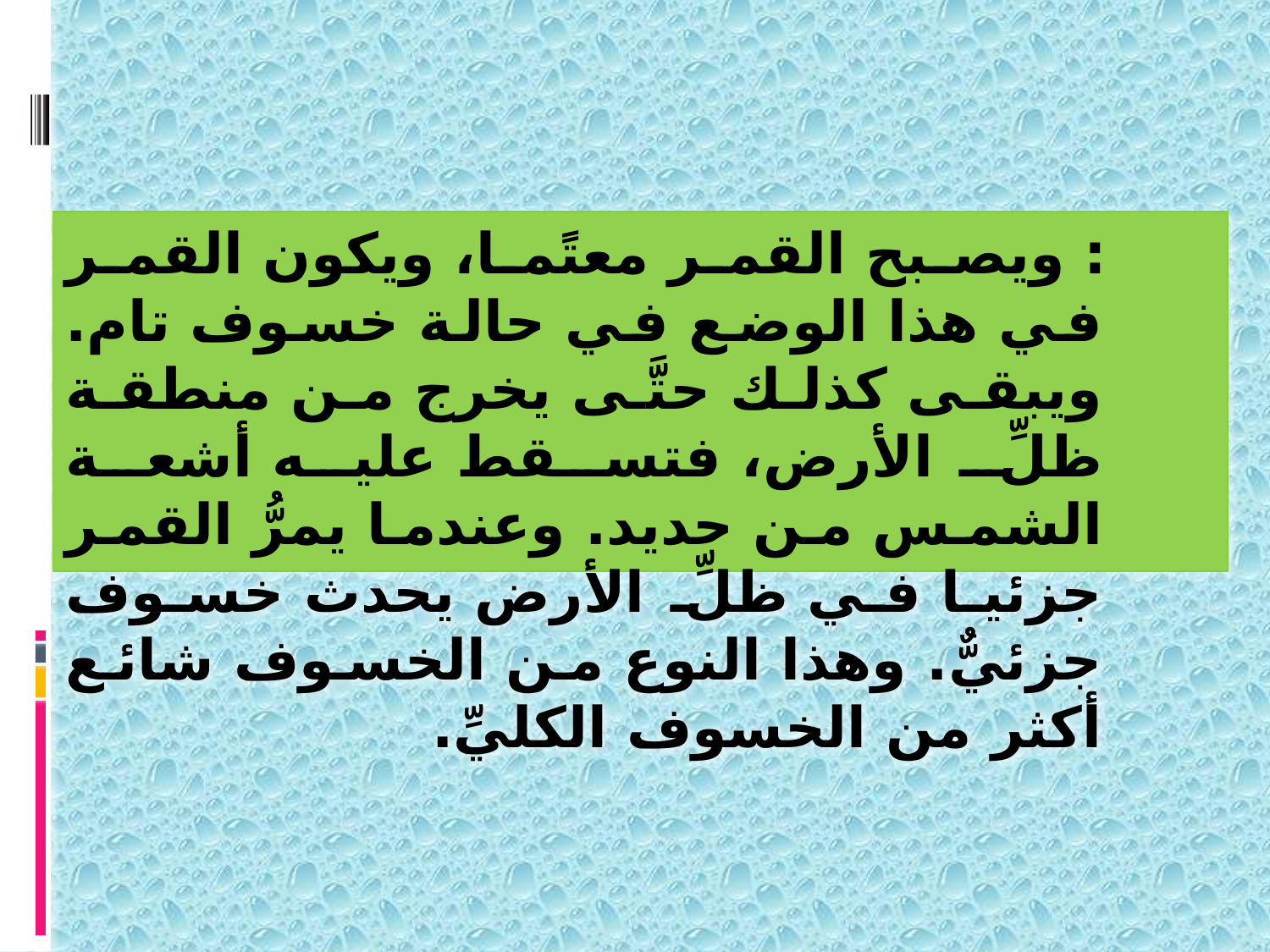

: ويصبح القمر معتًما، ويكون القمر في هذا الوضع في حالة خسوف تام. ويبقى كذلك حتَّى يخرج من منطقة ظلِّ الأرض، فتسقط عليه أشعة الشمس من جديد. وعندما يمرُّ القمر جزئيا في ظلِّ الأرض يحدث خسوف جزئيٌّ. وهذا النوع من الخسوف شائع أكثر من الخسوف الكليِّ.